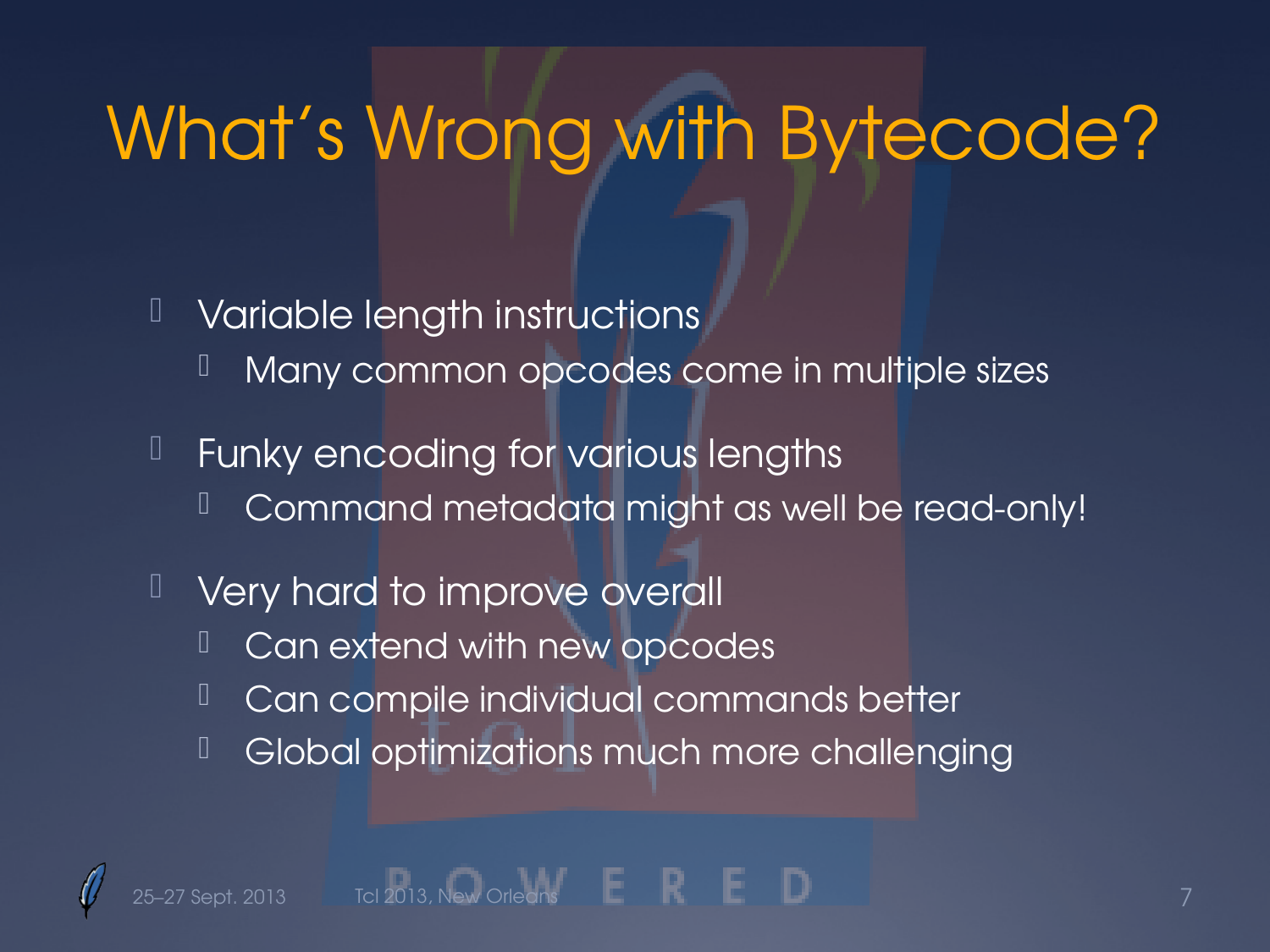

# What’s Wrong with Bytecode?
Variable length instructions
Many common opcodes come in multiple sizes
Funky encoding for various lengths
Command metadata might as well be read-only!
Very hard to improve overall
Can extend with new opcodes
Can compile individual commands better
Global optimizations much more challenging

25–27 Sept. 2013
Tcl 2013, New Orleans
7